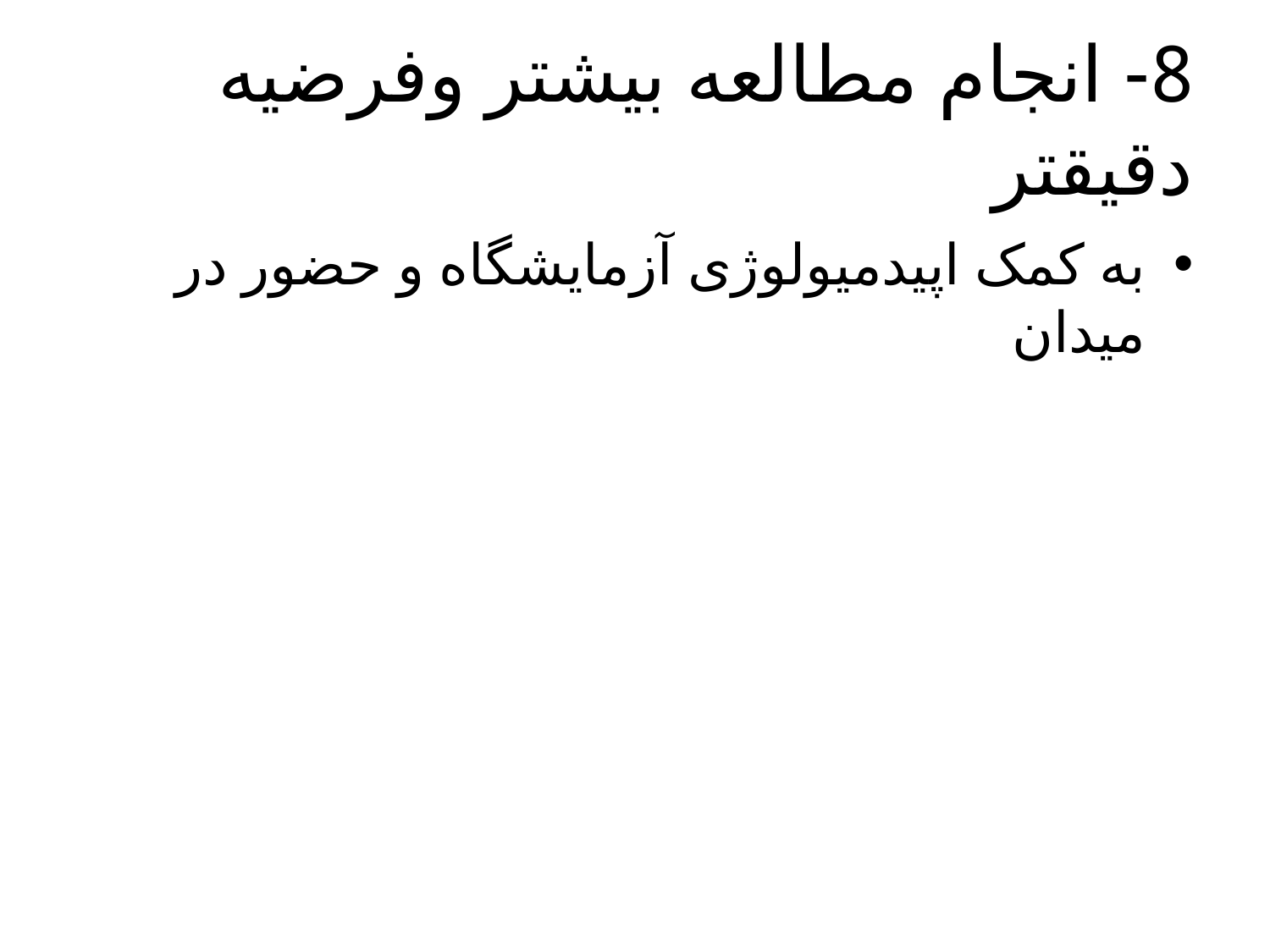

# 8- انجام مطالعه بیشتر وفرضیه دقیقتر
به کمک اپیدمیولوژی آزمایشگاه و حضور در میدان